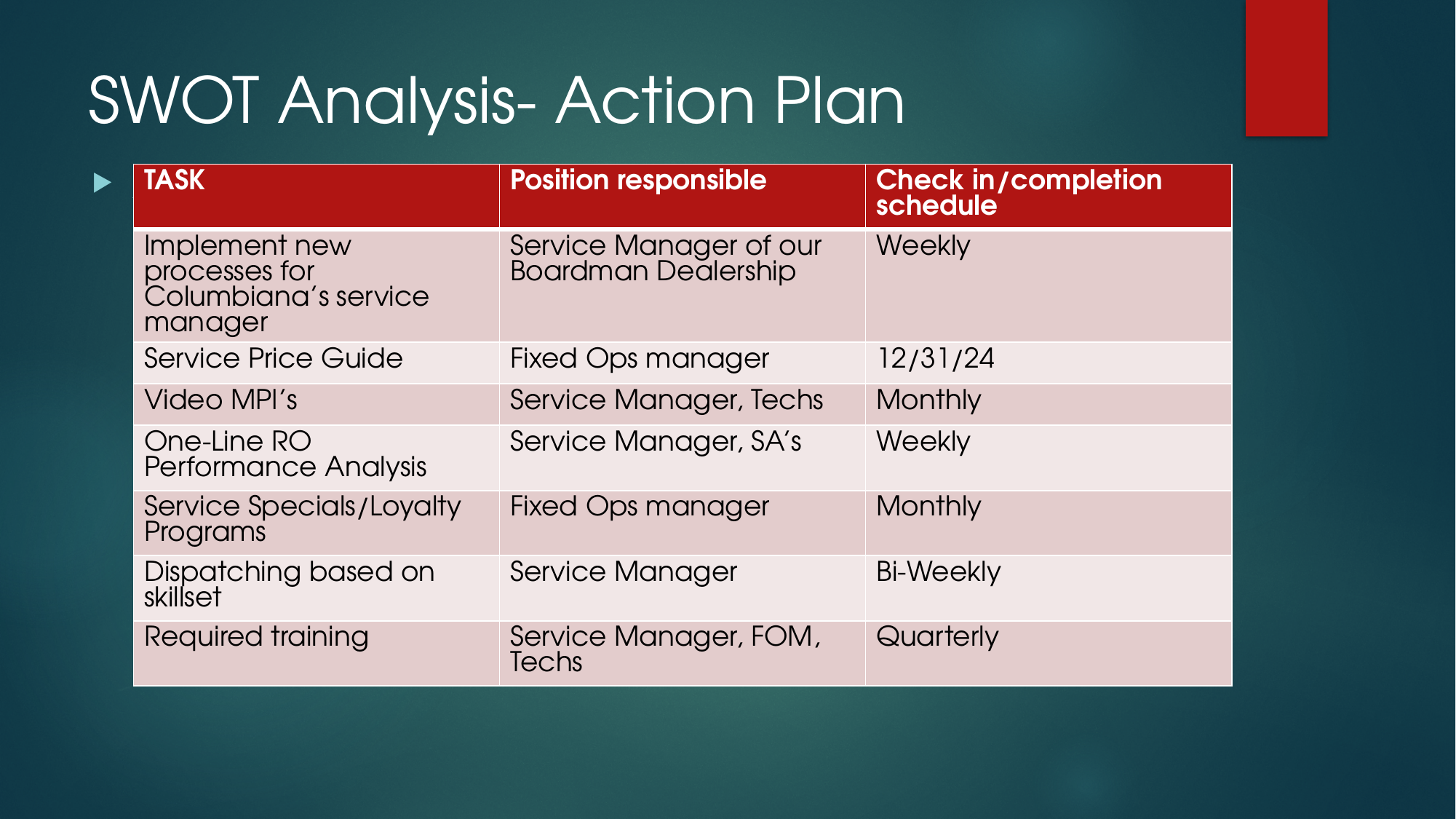

# SWOT Analysis- Action Plan
Action Plan

| TASK | Position responsible | Check in/completion schedule |
| --- | --- | --- |
| Implement new processes for Columbiana’s service manager | Service Manager of our Boardman Dealership | Weekly |
| Service Price Guide | Fixed Ops manager | 12/31/24 |
| Video MPI’s | Service Manager, Techs | Monthly |
| One-Line RO Performance Analysis | Service Manager, SA’s | Weekly |
| Service Specials/Loyalty Programs | Fixed Ops manager | Monthly |
| Dispatching based on skillset | Service Manager | Bi-Weekly |
| Required training | Service Manager, FOM, Techs | Quarterly |